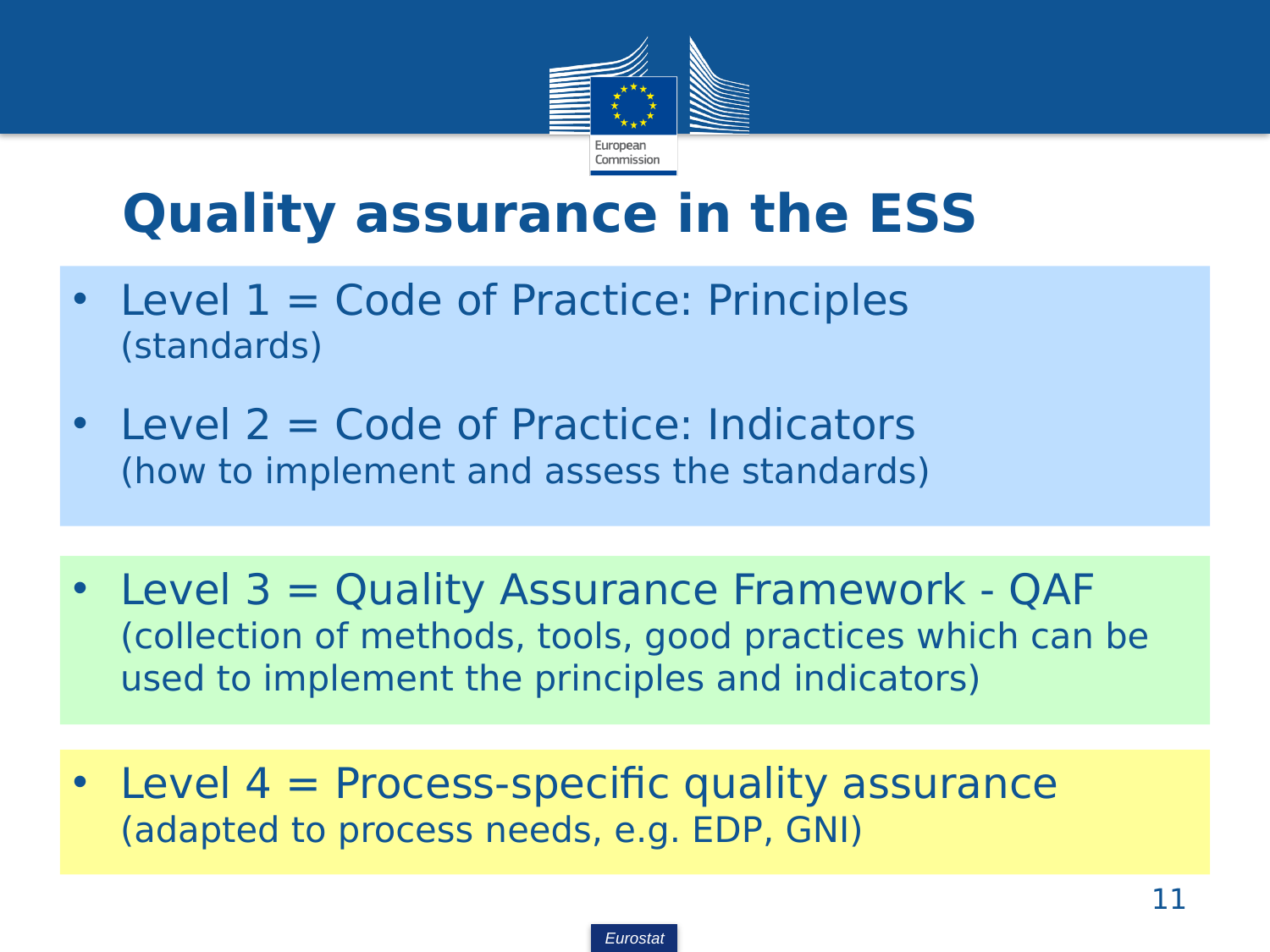

# Quality assurance in the ESS
Level 1 = Code of Practice: Principles
(standards)
Level 2 = Code of Practice: Indicators
(how to implement and assess the standards)
Level 3 = Quality Assurance Framework - QAF
(collection of methods, tools, good practices which can be used to implement the principles and indicators)
Level 4 = Process-specific quality assurance
(adapted to process needs, e.g. EDP, GNI)
11
Eurostat